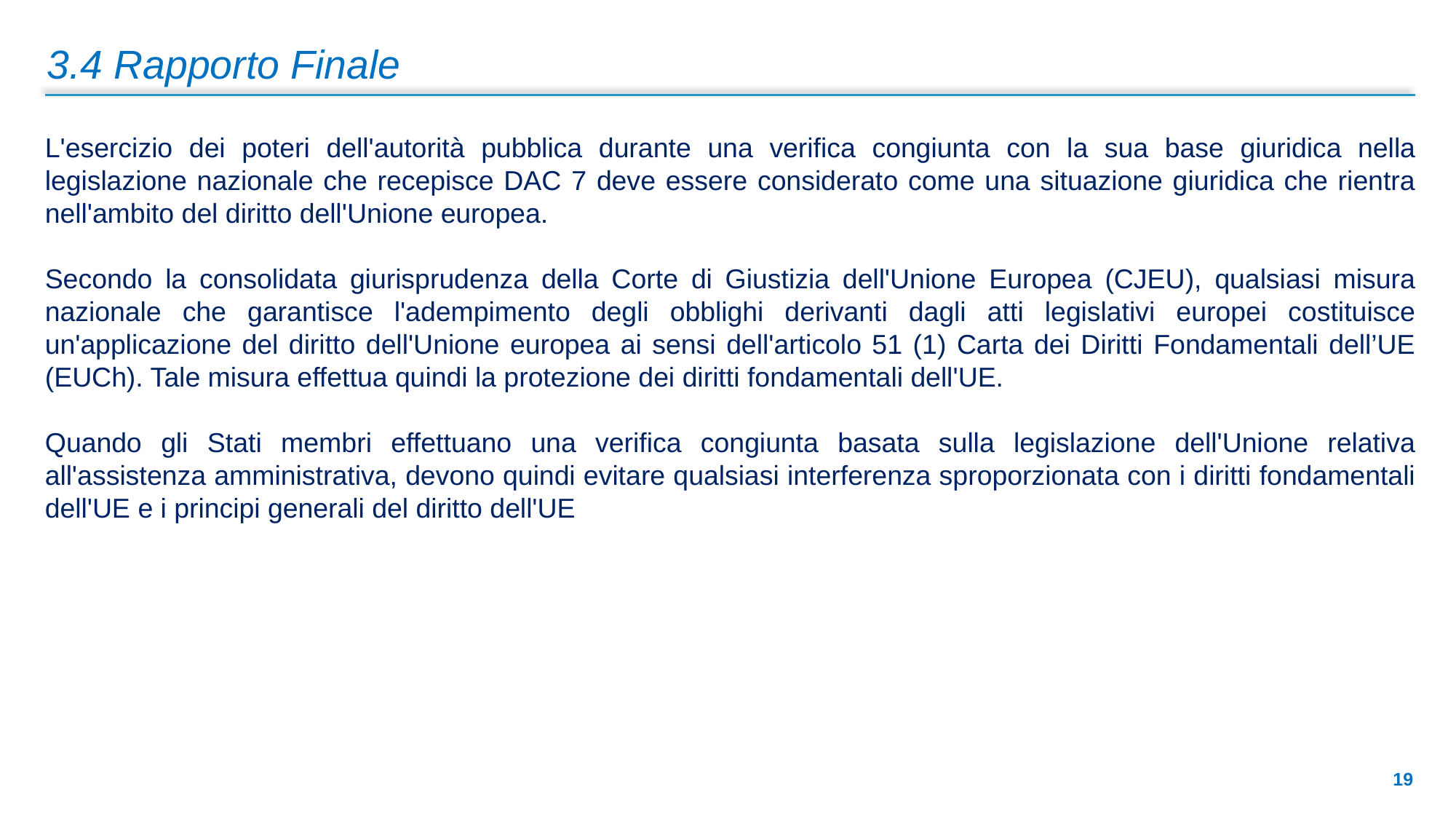

3.4 Rapporto Finale

L'esercizio dei poteri dell'autorità pubblica durante una verifica congiunta con la sua base giuridica nella legislazione nazionale che recepisce DAC 7 deve essere considerato come una situazione giuridica che rientra nell'ambito del diritto dell'Unione europea.

Secondo la consolidata giurisprudenza della Corte di Giustizia dell'Unione Europea (CJEU), qualsiasi misura nazionale che garantisce l'adempimento degli obblighi derivanti dagli atti legislativi europei costituisce un'applicazione del diritto dell'Unione europea ai sensi dell'articolo 51 (1) Carta dei Diritti Fondamentali dell’UE (EUCh). Tale misura effettua quindi la protezione dei diritti fondamentali dell'UE.

Quando gli Stati membri effettuano una verifica congiunta basata sulla legislazione dell'Unione relativa all'assistenza amministrativa, devono quindi evitare qualsiasi interferenza sproporzionata con i diritti fondamentali dell'UE e i principi generali del diritto dell'UE
19